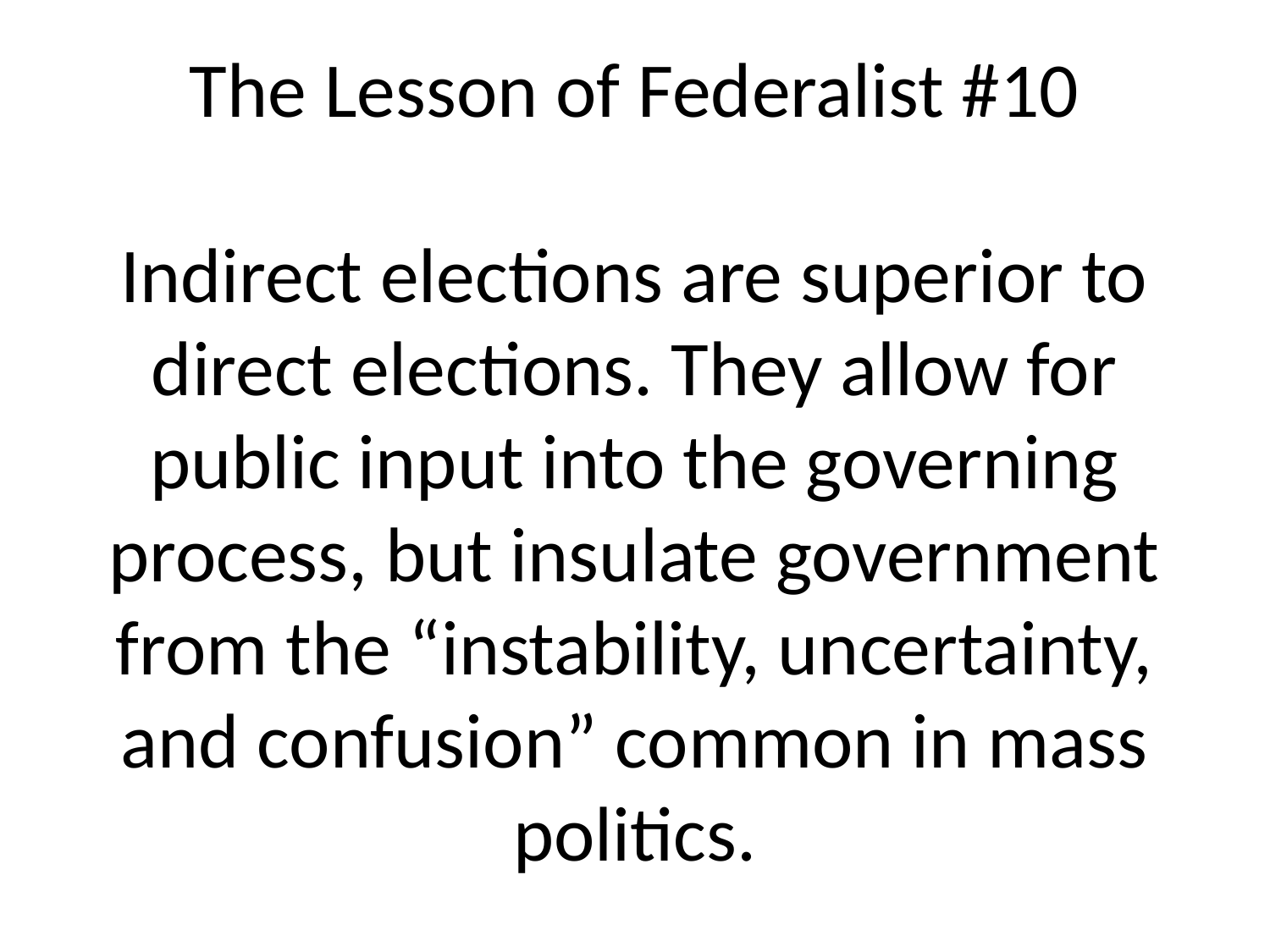

# The Lesson of Federalist #10 Indirect elections are superior to direct elections. They allow for public input into the governing process, but insulate government from the “instability, uncertainty, and confusion” common in mass politics.